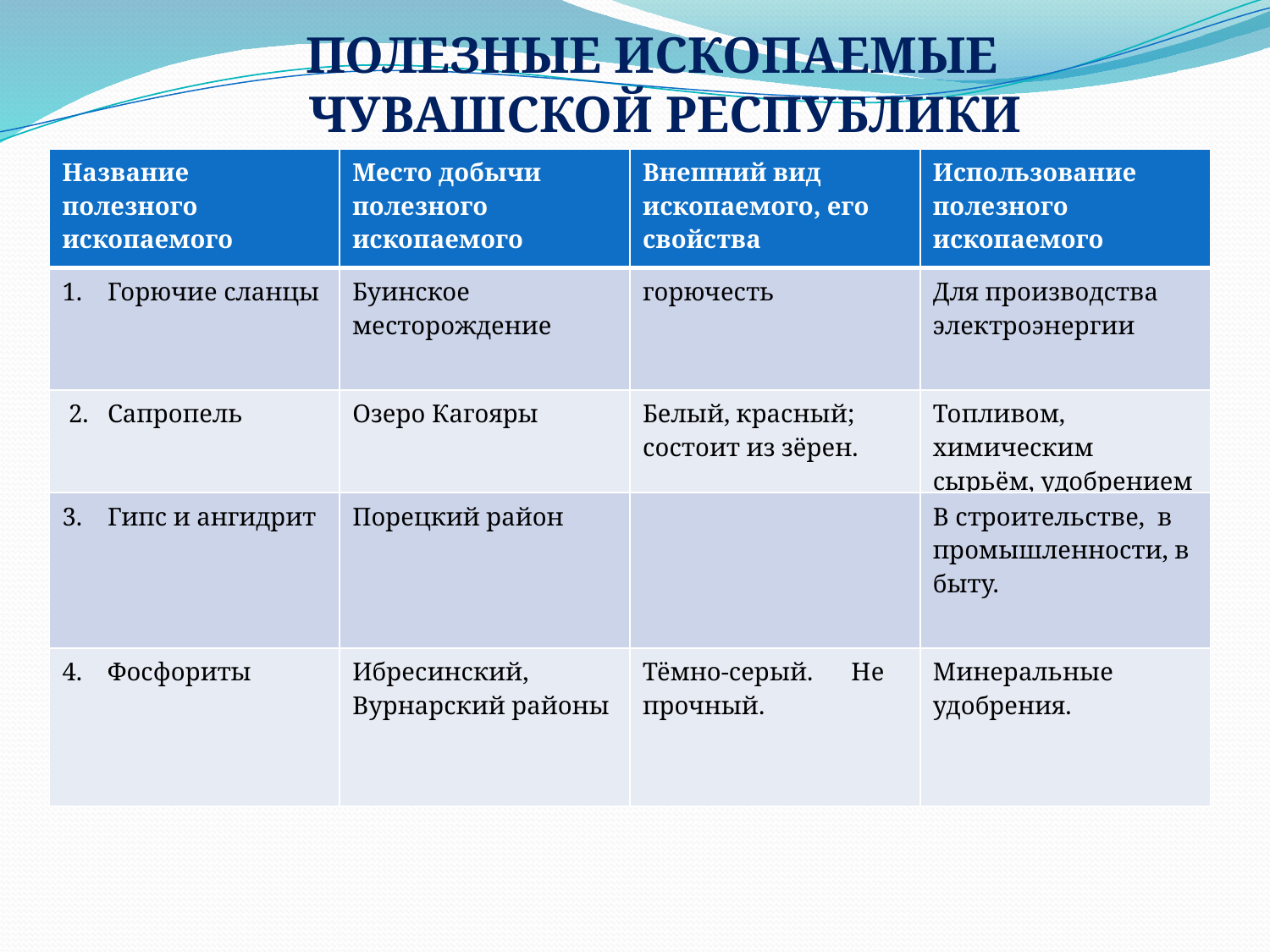

Полезные ископаемые
Чувашской республики
| Название полезного ископаемого | Место добычи полезного ископаемого | Внешний вид ископаемого, его свойства | Использование полезного ископаемого |
| --- | --- | --- | --- |
| 1. Горючие сланцы | Буинское месторождение | горючесть | Для производства электроэнергии |
| 2. Сапропель | Озеро Кагояры | Белый, красный; состоит из зёрен. | Топливом, химическим сырьём, удобрением |
| 3. Гипс и ангидрит | Порецкий район |  | В строительстве, в промышленности, в быту. |
| 4. Фосфориты | Ибресинский, Вурнарский районы | Тёмно-серый. Не прочный. | Минеральные удобрения. |